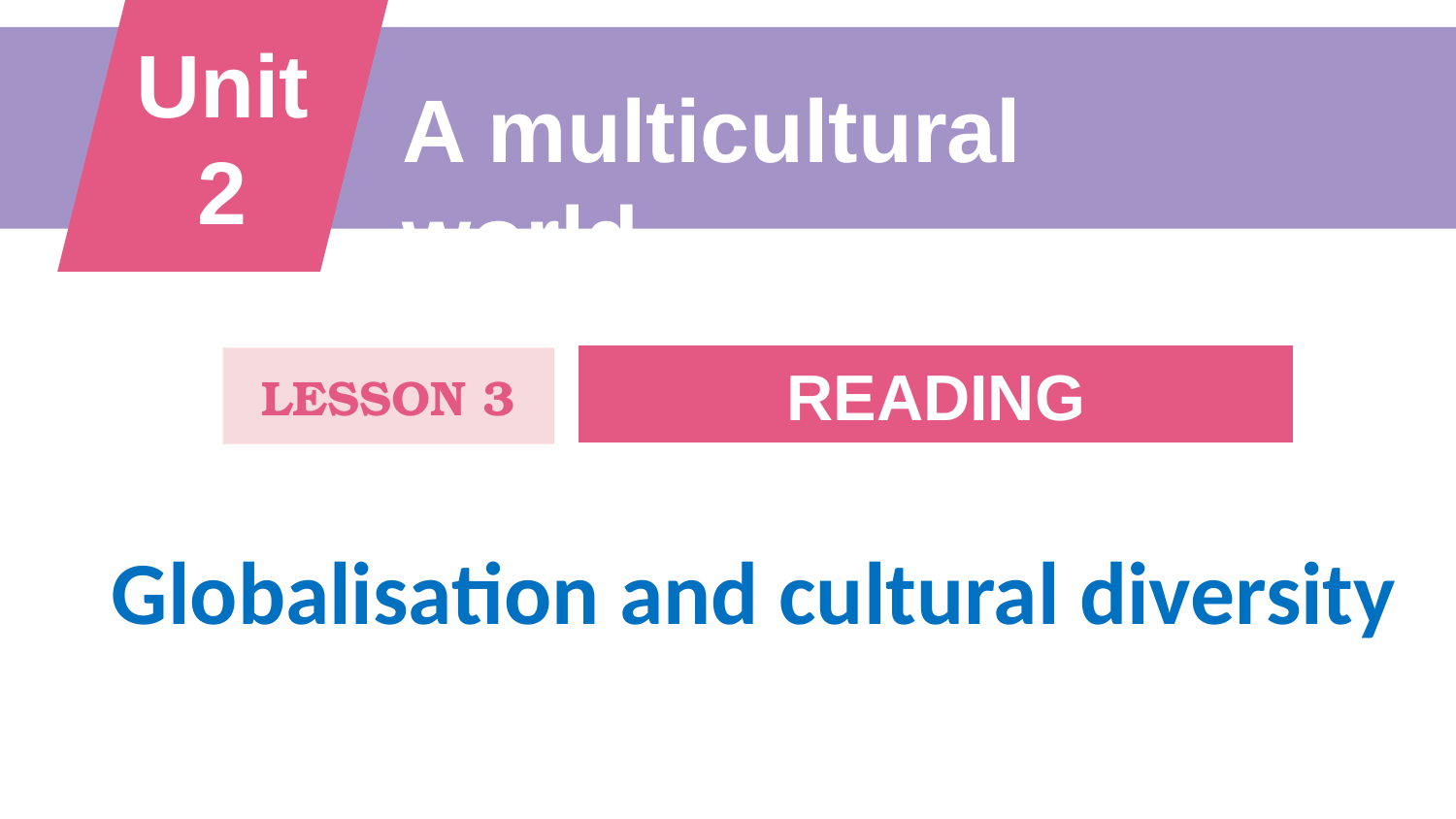

Unit 2

A multicultural world
READING
LESSON 3
Globalisation and cultural diversity